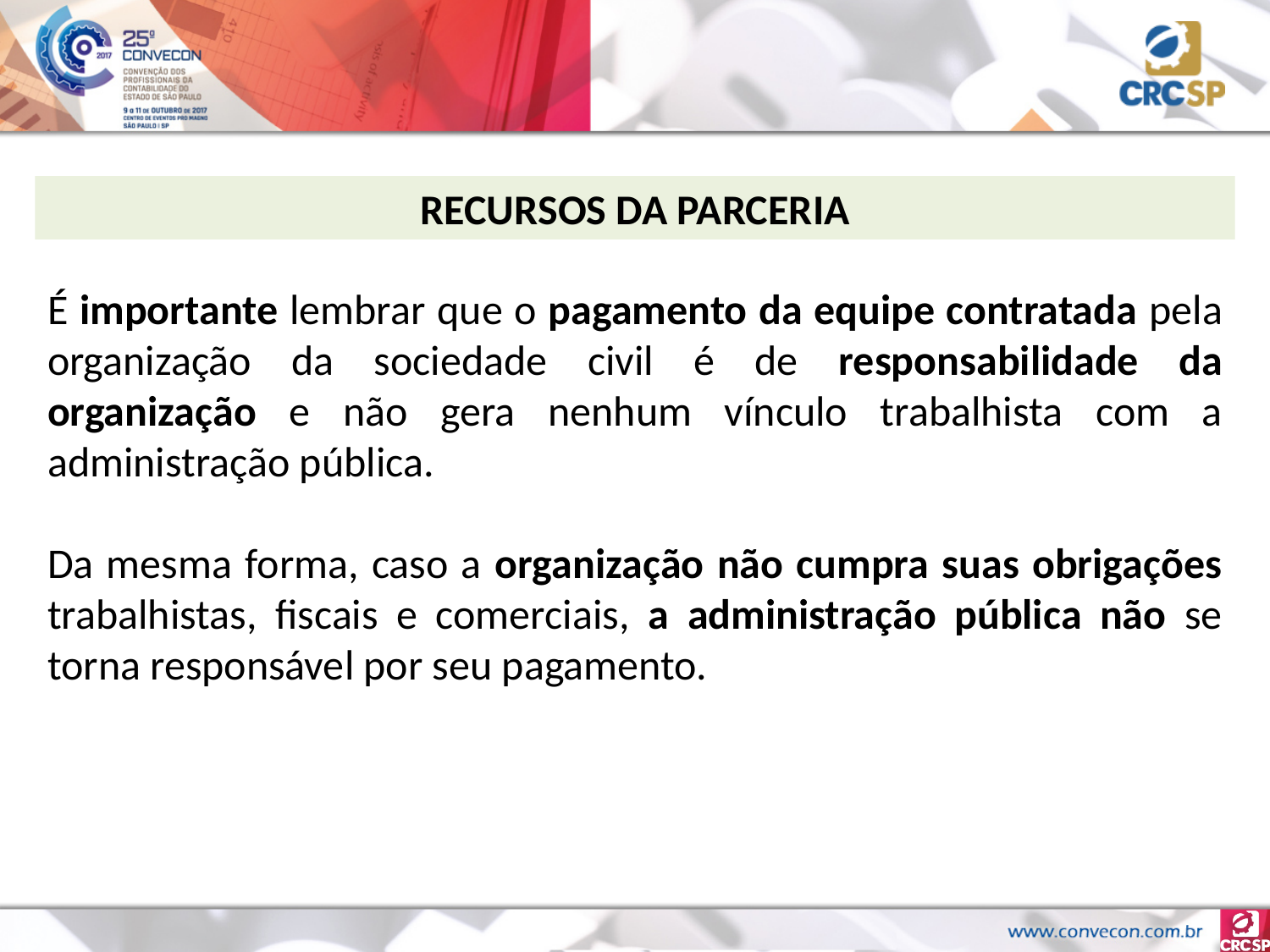

RECURSOS DA PARCERIA

É importante lembrar que o pagamento da equipe contratada pela organização da sociedade civil é de responsabilidade da organização e não gera nenhum vínculo trabalhista com a administração pública.

Da mesma forma, caso a organização não cumpra suas obrigações trabalhistas, fiscais e comerciais, a administração pública não se torna responsável por seu pagamento.